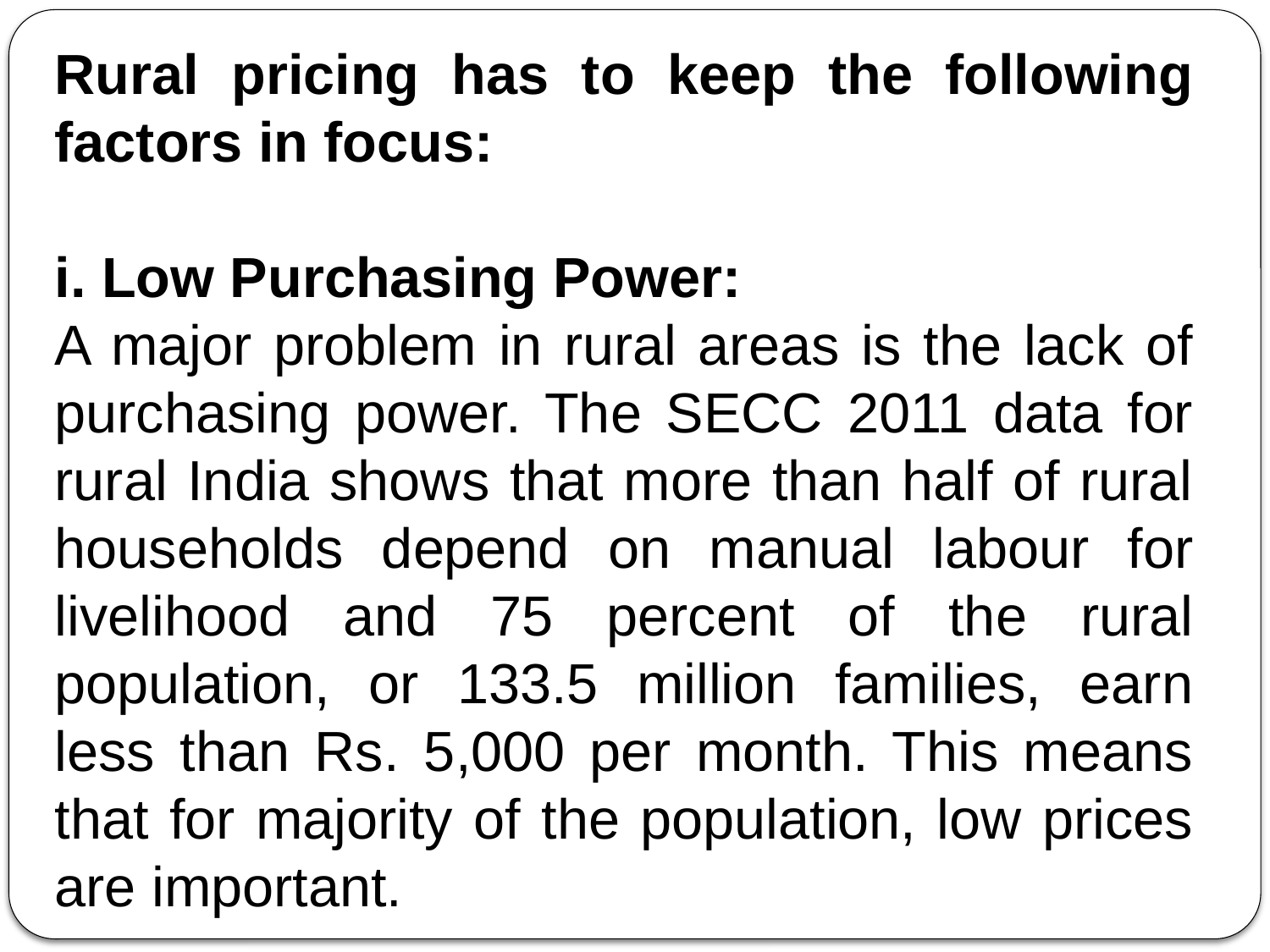

Rural pricing has to keep the following factors in focus:

i. Low Purchasing Power:
A major problem in rural areas is the lack of purchasing power. The SECC 2011 data for rural India shows that more than half of rural house­holds depend on manual labour for livelihood and 75 percent of the rural population, or 133.5 million families, earn less than Rs. 5,000 per month. This means that for majority of the population, low prices are important.